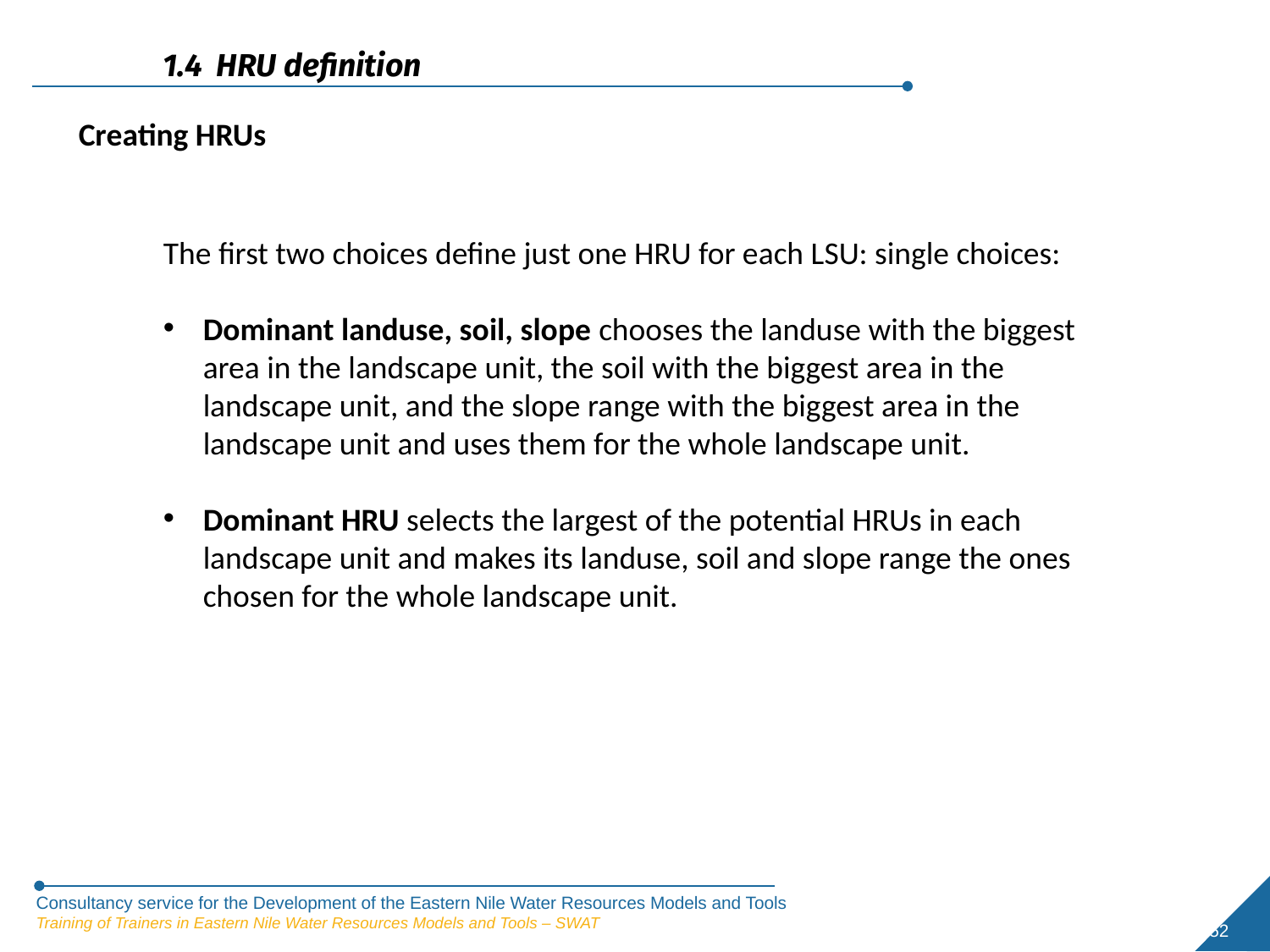

1.4  HRU definition
Creating HRUs
The first two choices define just one HRU for each LSU: single choices:

Dominant landuse, soil, slope chooses the landuse with the biggest area in the landscape unit, the soil with the biggest area in the landscape unit, and the slope range with the biggest area in the landscape unit and uses them for the whole landscape unit.

Dominant HRU selects the largest of the potential HRUs in each landscape unit and makes its landuse, soil and slope range the ones chosen for the whole landscape unit.